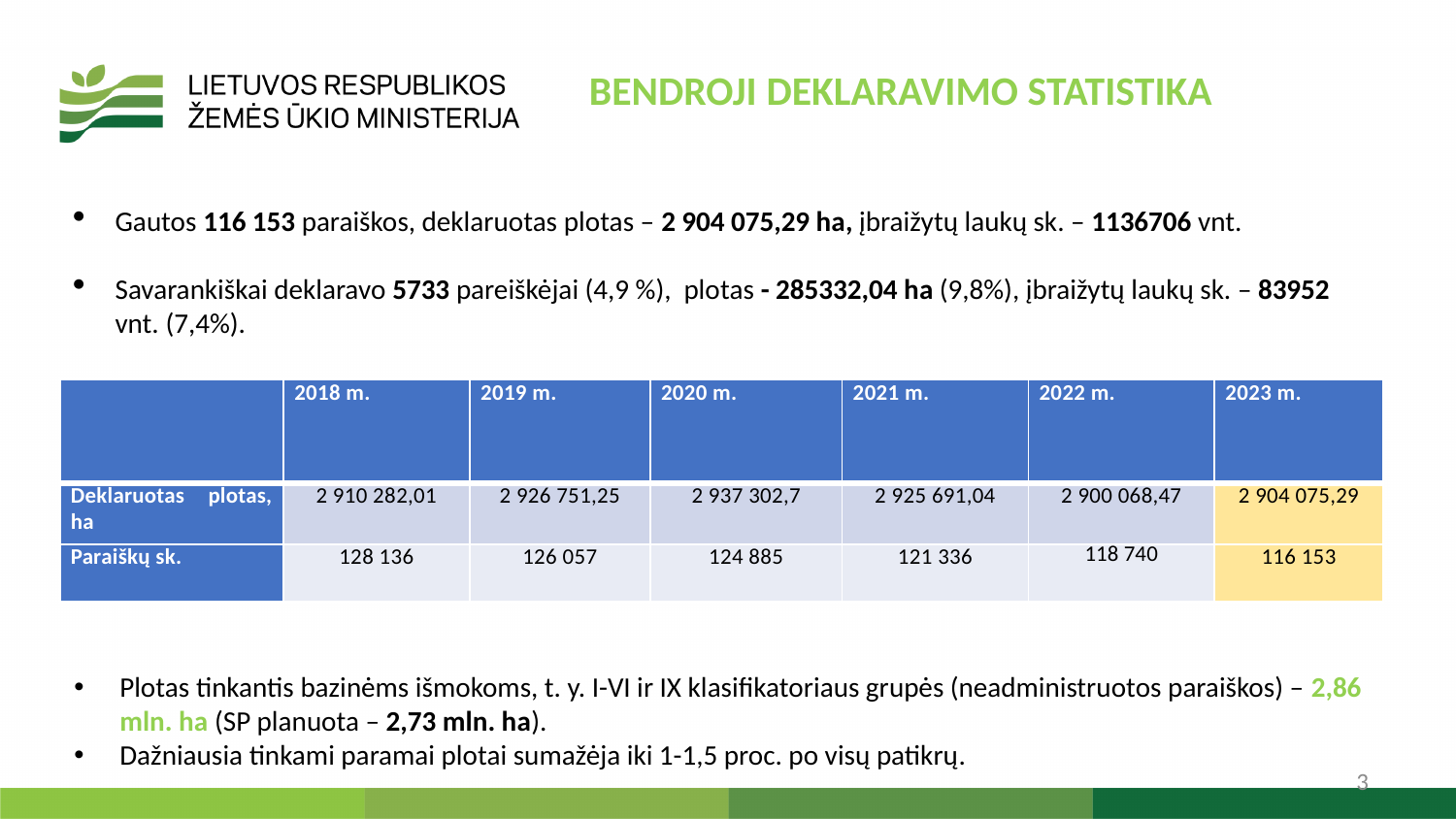

BENDROJI DEKLARAVIMO STATISTIKA
Gautos 116 153 paraiškos, deklaruotas plotas – 2 904 075,29 ha, įbraižytų laukų sk. – 1136706 vnt.

Savarankiškai deklaravo 5733 pareiškėjai (4,9 %),  plotas - 285332,04 ha (9,8%), įbraižytų laukų sk. – 83952 vnt. (7,4%).

|  | 2018 m. | 2019 m. | 2020 m. | 2021 m. | 2022 m. | 2023 m. |
| --- | --- | --- | --- | --- | --- | --- |
| Deklaruotas plotas, ha | 2 910 282,01 | 2 926 751,25 | 2 937 302,7 | 2 925 691,04 | 2 900 068,47 | 2 904 075,29 |
| Paraiškų sk. | 128 136 | 126 057 | 124 885 | 121 336 | 118 740 | 116 153 |
Plotas tinkantis bazinėms išmokoms, t. y. I-VI ir IX klasifikatoriaus grupės (neadministruotos paraiškos) – 2,86 mln. ha (SP planuota – 2,73 mln. ha).
Dažniausia tinkami paramai plotai sumažėja iki 1-1,5 proc. po visų patikrų.
3